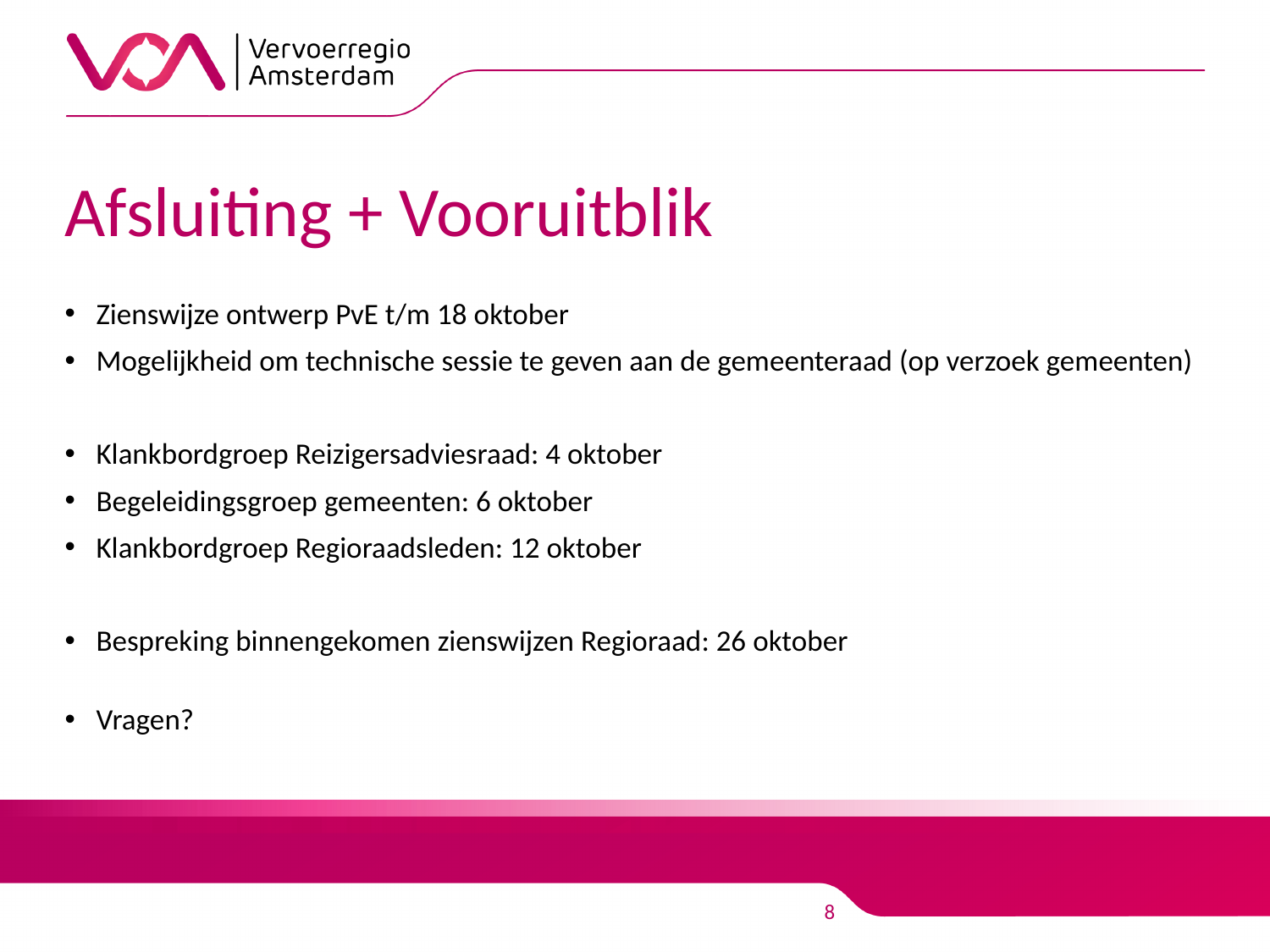

# Afsluiting + Vooruitblik
Zienswijze ontwerp PvE t/m 18 oktober
Mogelijkheid om technische sessie te geven aan de gemeenteraad (op verzoek gemeenten)

Klankbordgroep Reizigersadviesraad: 4 oktober
Begeleidingsgroep gemeenten: 6 oktober
Klankbordgroep Regioraadsleden: 12 oktober

Bespreking binnengekomen zienswijzen Regioraad: 26 oktober
Vragen?
8